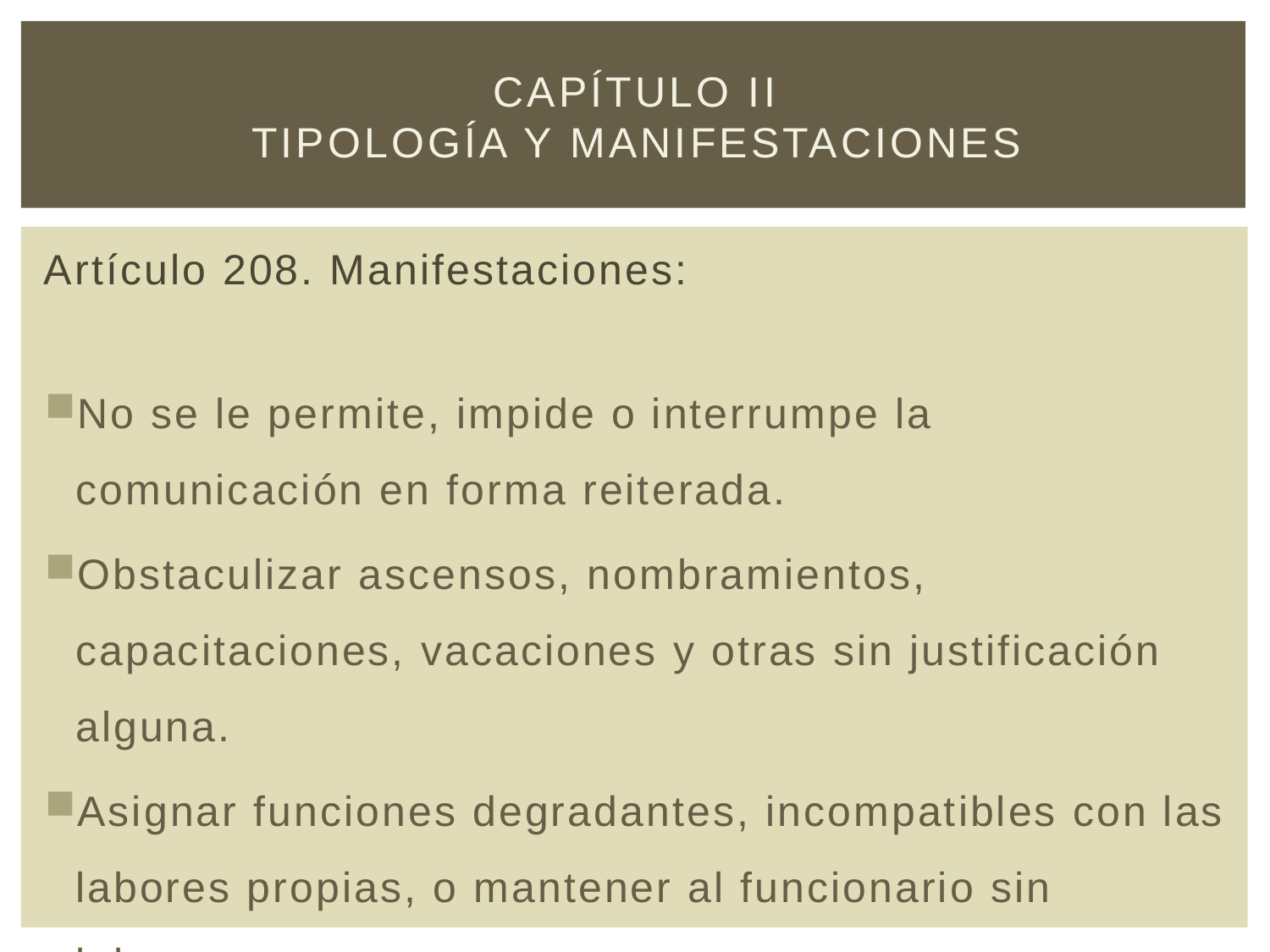

# Capítulo II tipología y manifestaciones
Artículo 208. Manifestaciones:

No se le permite, impide o interrumpe la comunicación en forma reiterada.
Obstaculizar ascensos, nombramientos, capacitaciones, vacaciones y otras sin justificación alguna.
Asignar funciones degradantes, incompatibles con las labores propias, o mantener al funcionario sin labores.